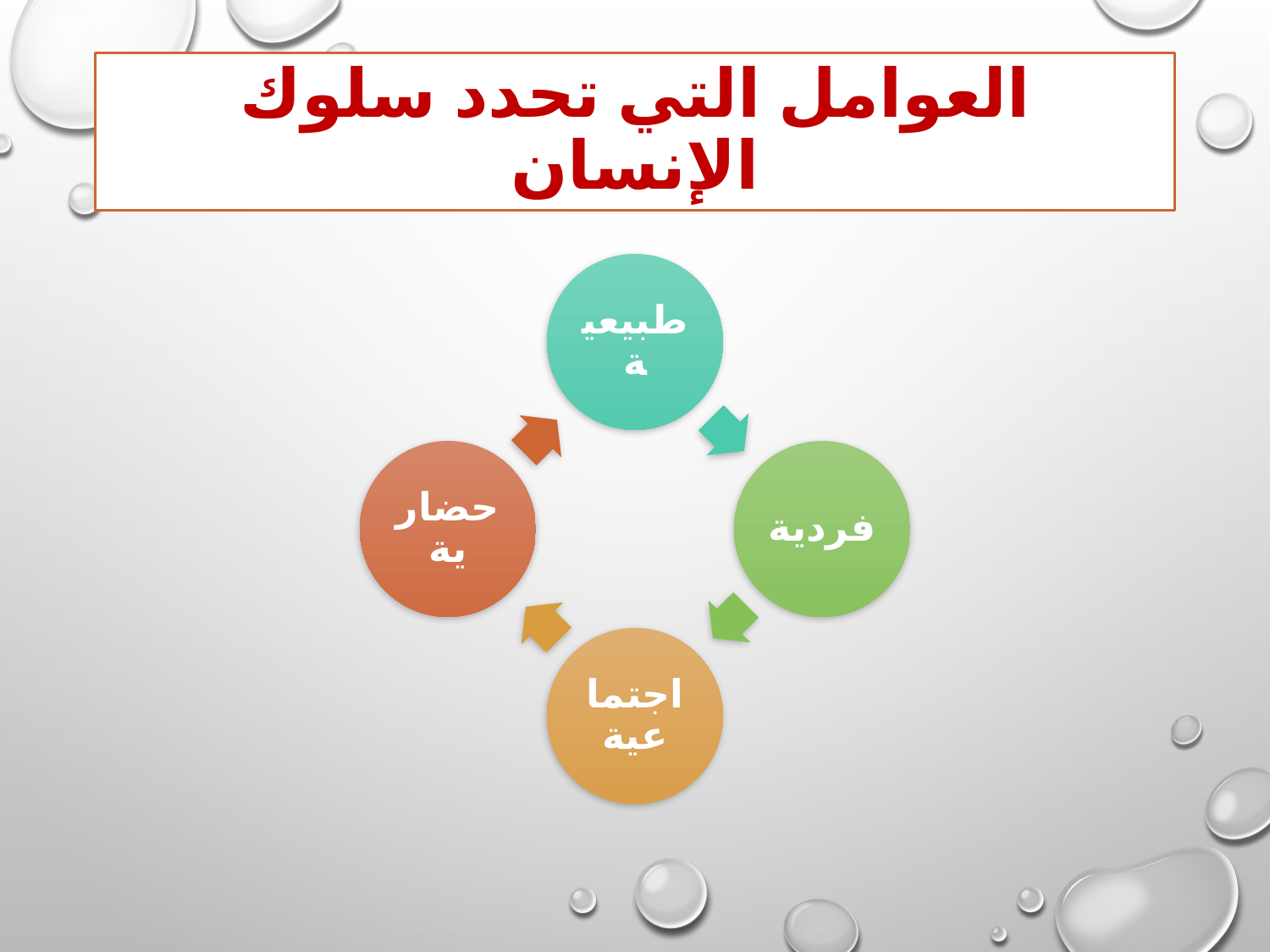

# العوامل التي تحدد سلوك الإنسان
طبيعية

فردية

اجتماعية

حضارية